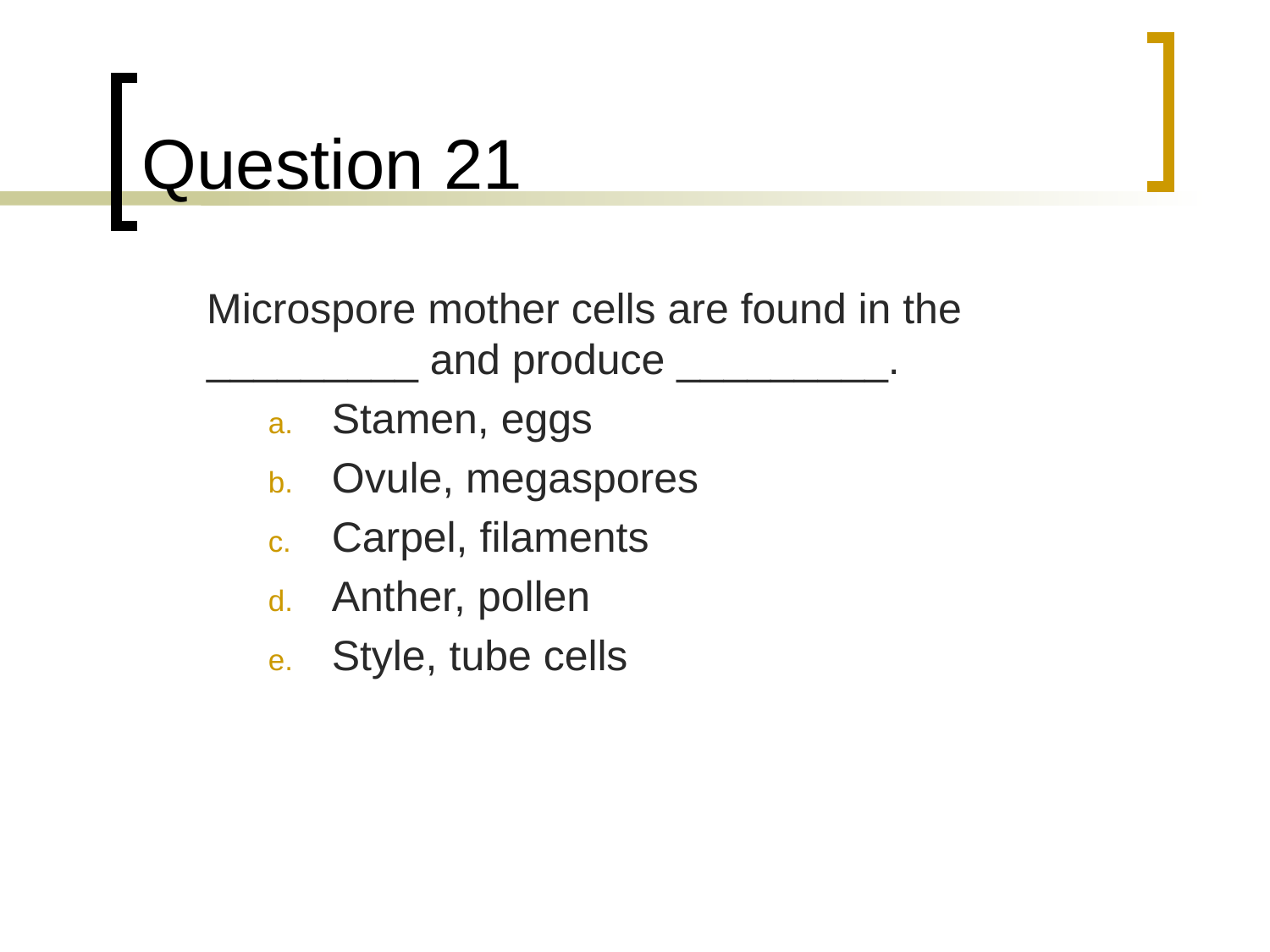

# Question 21
	Microspore mother cells are found in the _________ and produce _________.
Stamen, eggs
Ovule, megaspores
Carpel, filaments
Anther, pollen
Style, tube cells